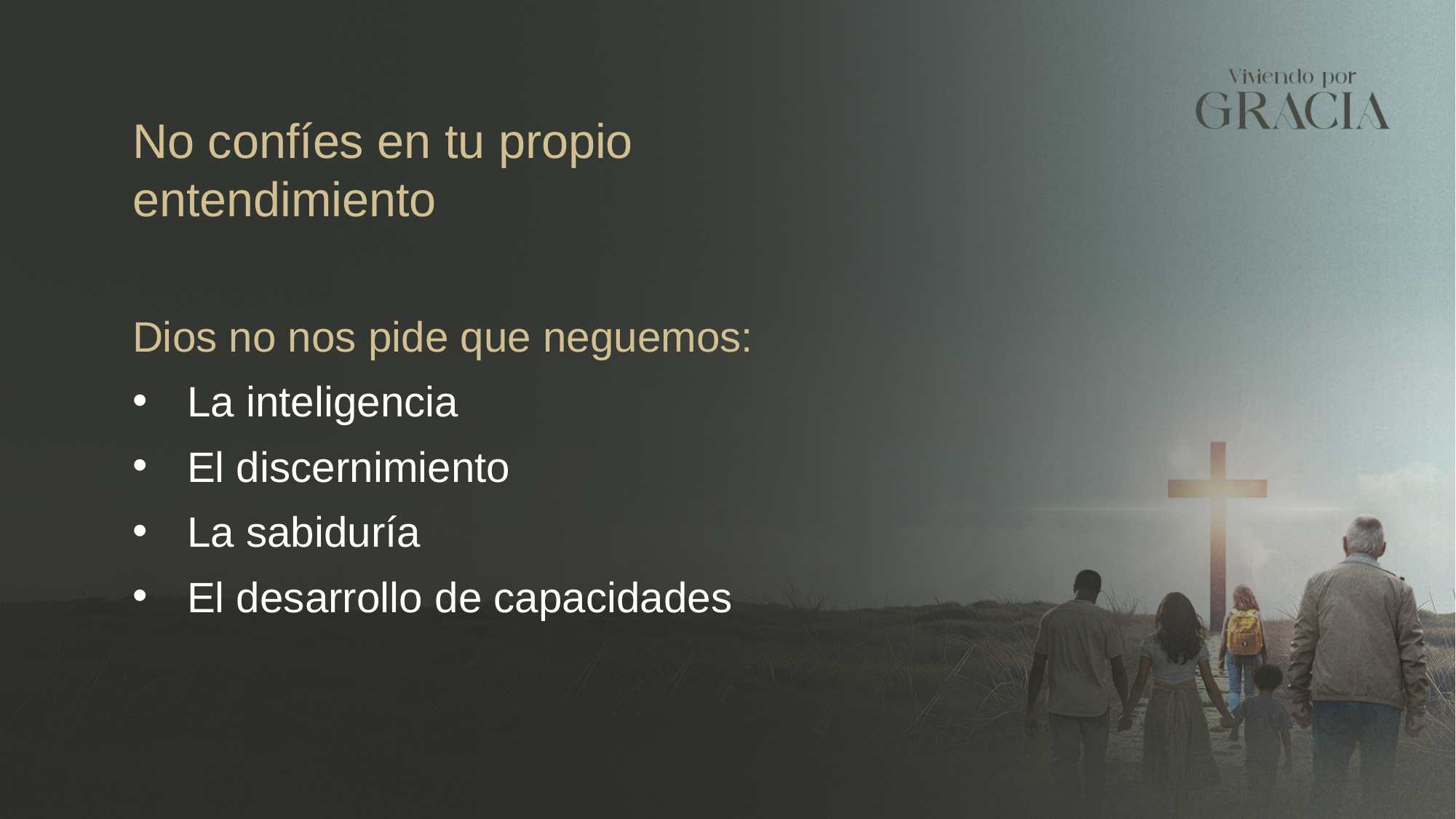

No confíes en tu propio entendimiento
Dios no nos pide que neguemos:
La inteligencia
El discernimiento
La sabiduría
El desarrollo de capacidades